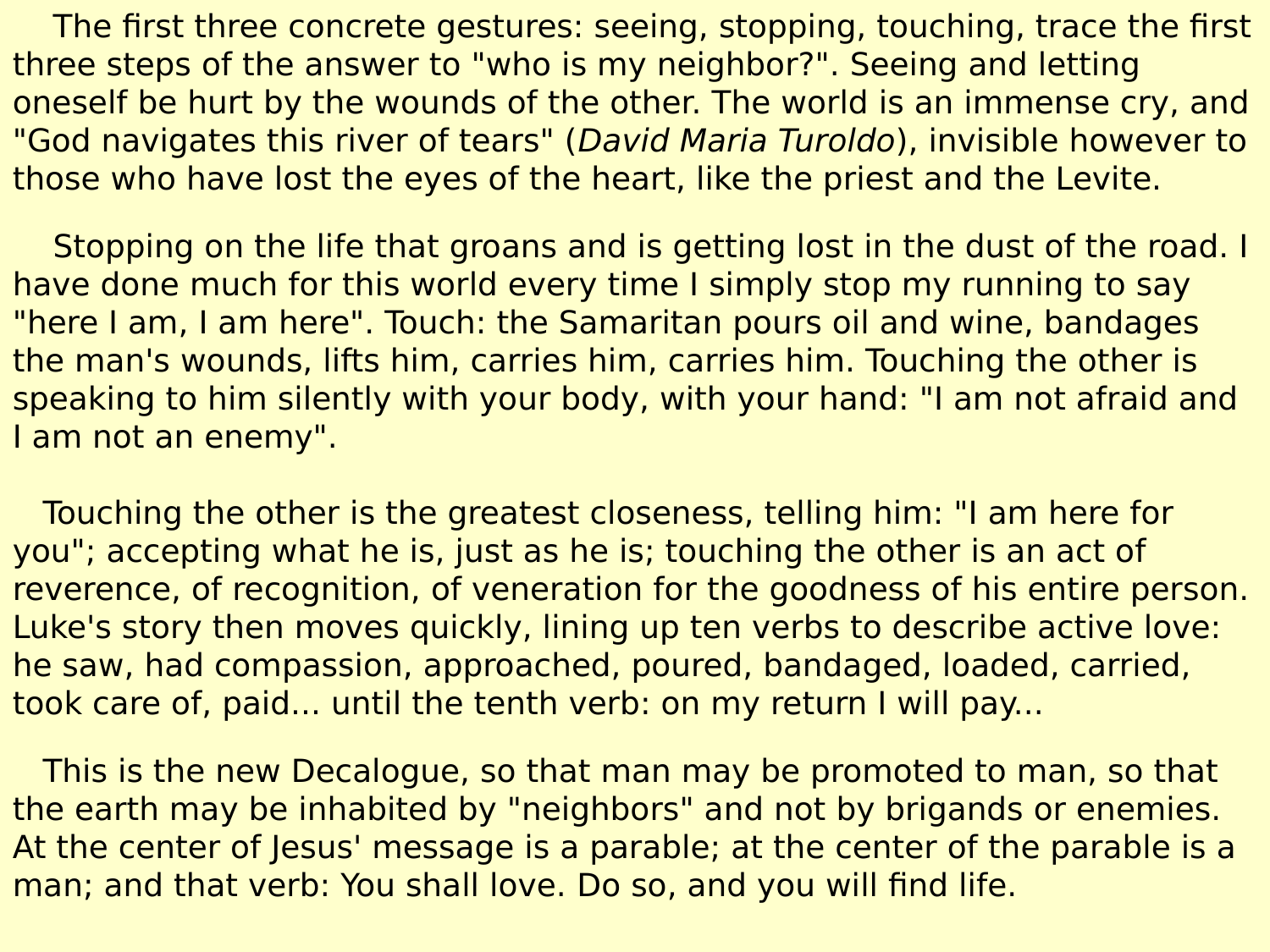

The first three concrete gestures: seeing, stopping, touching, trace the first three steps of the answer to "who is my neighbor?". Seeing and letting oneself be hurt by the wounds of the other. The world is an immense cry, and "God navigates this river of tears" (David Maria Turoldo), invisible however to those who have lost the eyes of the heart, like the priest and the Levite.

    Stopping on the life that groans and is getting lost in the dust of the road. I have done much for this world every time I simply stop my running to say "here I am, I am here". Touch: the Samaritan pours oil and wine, bandages the man's wounds, lifts him, carries him, carries him. Touching the other is speaking to him silently with your body, with your hand: "I am not afraid and I am not an enemy".

   Touching the other is the greatest closeness, telling him: "I am here for you"; accepting what he is, just as he is; touching the other is an act of reverence, of recognition, of veneration for the goodness of his entire person. Luke's story then moves quickly, lining up ten verbs to describe active love: he saw, had compassion, approached, poured, bandaged, loaded, carried, took care of, paid... until the tenth verb: on my return I will pay...

   This is the new Decalogue, so that man may be promoted to man, so that the earth may be inhabited by "neighbors" and not by brigands or enemies. At the center of Jesus' message is a parable; at the center of the parable is a man; and that verb: You shall love. Do so, and you will find life.